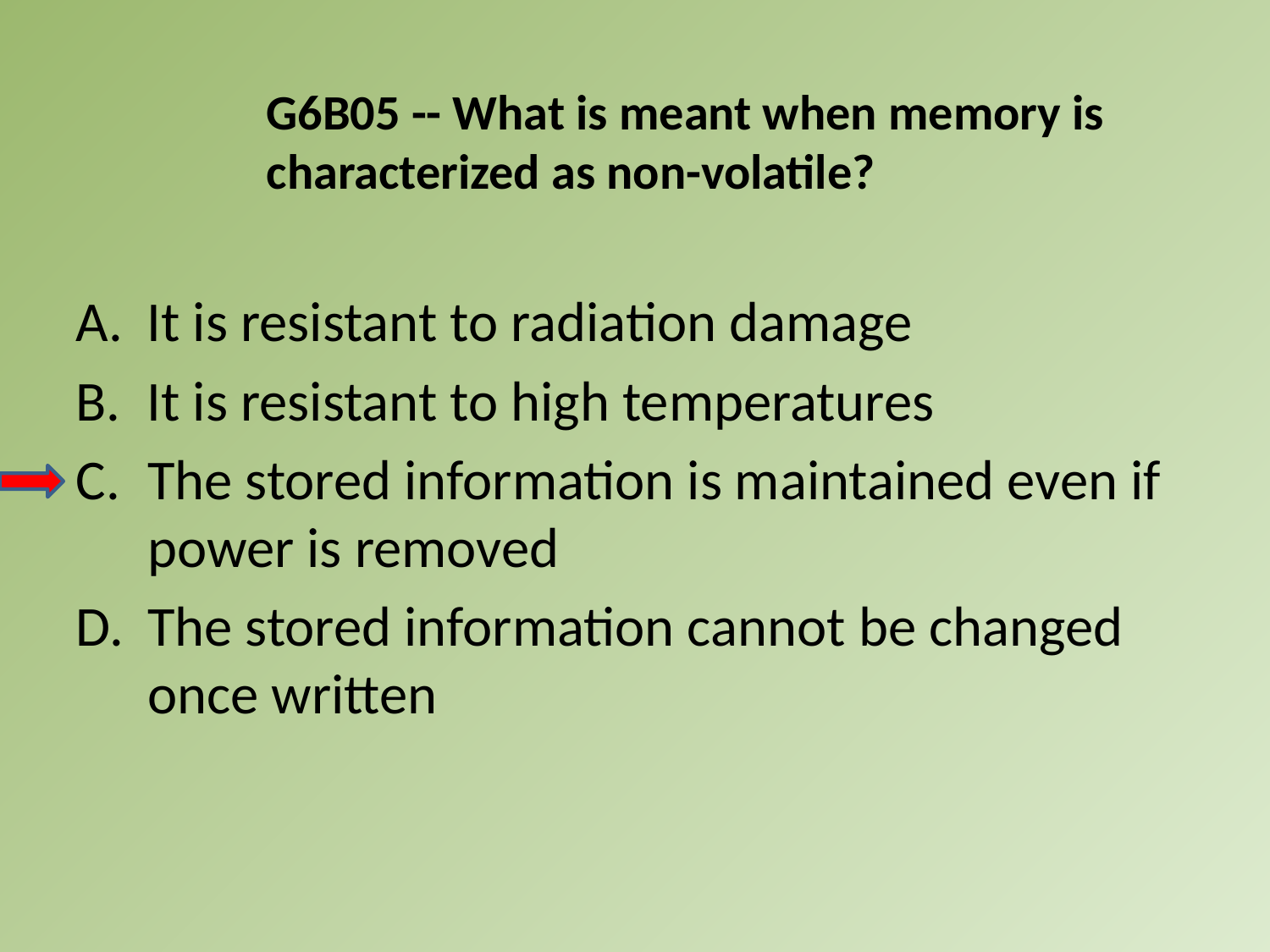

G6B05 -- What is meant when memory is characterized as non-volatile?
A.	It is resistant to radiation damage
B.	It is resistant to high temperatures
The stored information is maintained even if power is removed
The stored information cannot be changed once written